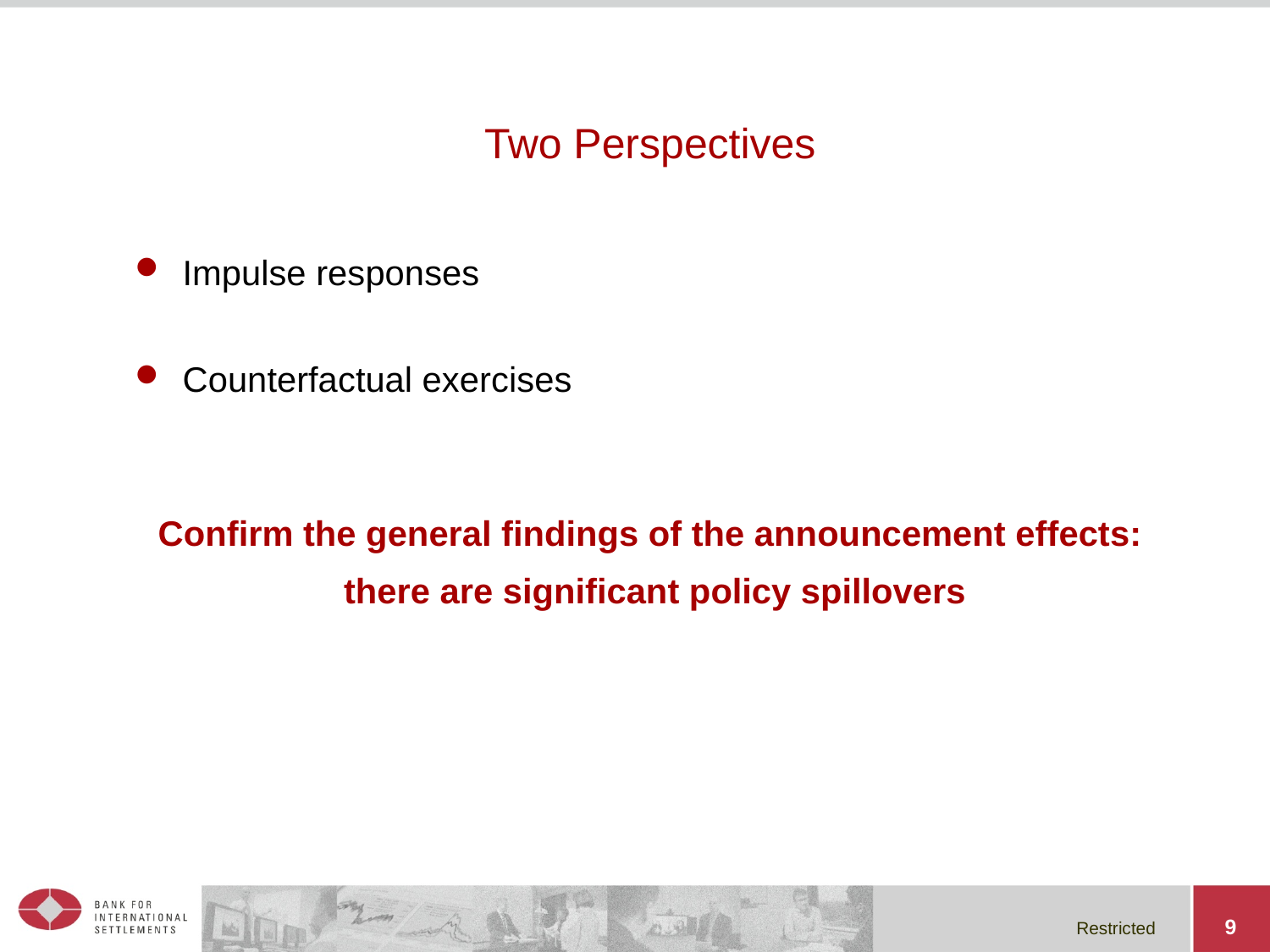

# Two Perspectives
Impulse responses

Counterfactual exercises

Confirm the general findings of the announcement effects:
there are significant policy spillovers

9